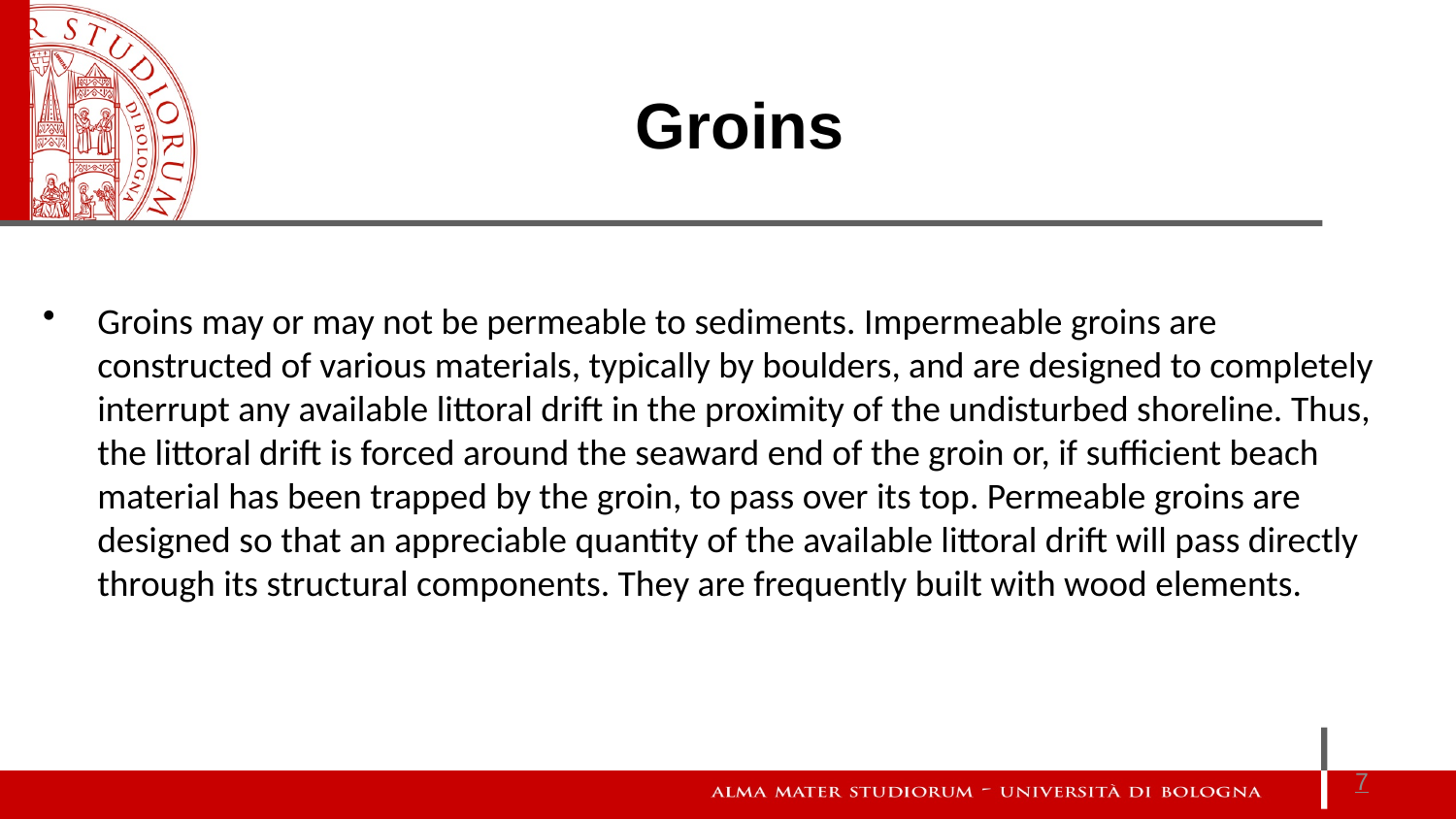

Groins
Groins may or may not be permeable to sediments. Impermeable groins are constructed of various materials, typically by boulders, and are designed to completely interrupt any available littoral drift in the proximity of the undisturbed shoreline. Thus, the littoral drift is forced around the seaward end of the groin or, if sufficient beach material has been trapped by the groin, to pass over its top. Permeable groins are designed so that an appreciable quantity of the available littoral drift will pass directly through its structural components. They are frequently built with wood elements.
7